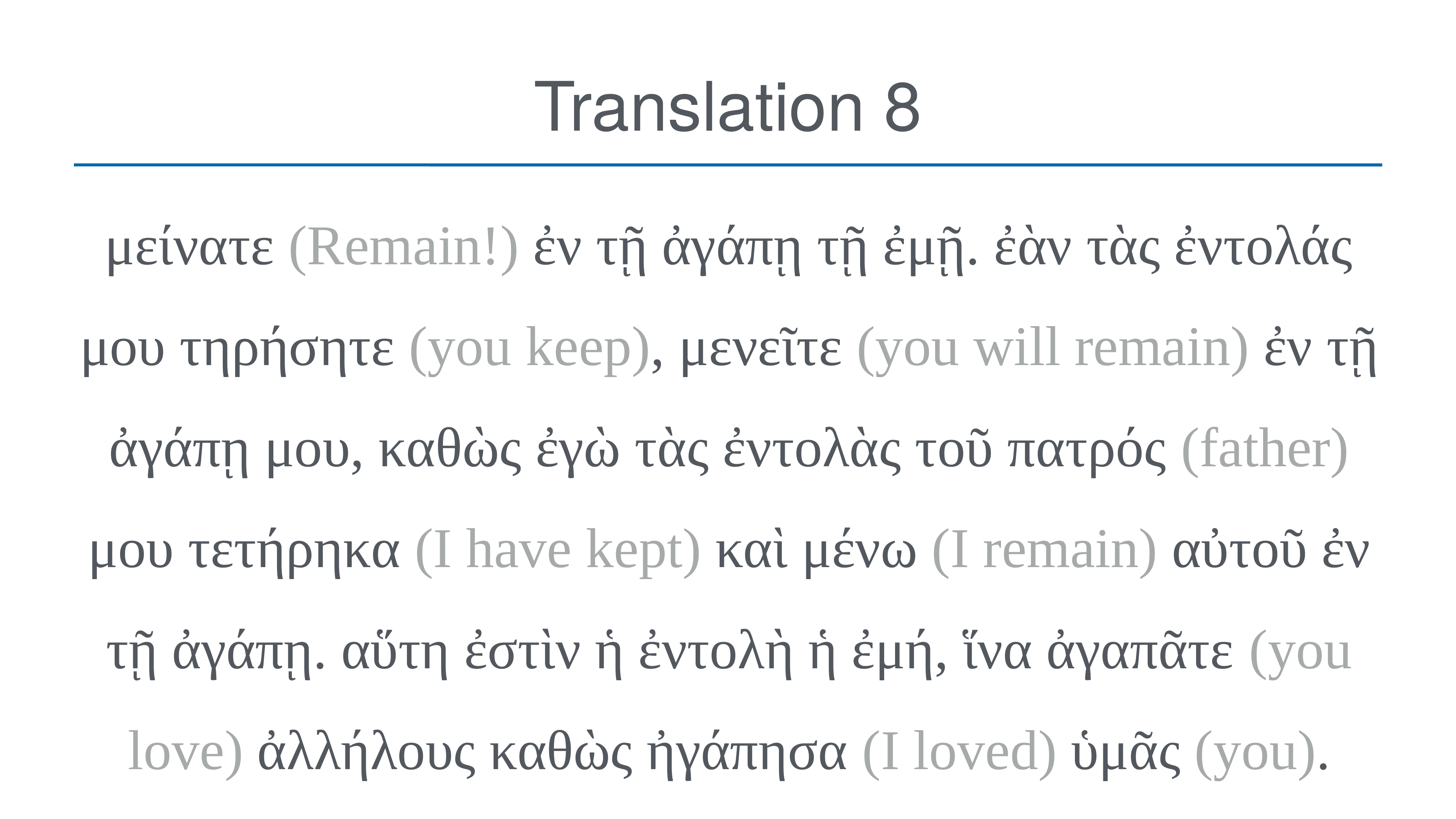

# Translation 8
μείνατε (Remain!) ἐν τῇ ἀγάπῃ τῇ ἐμῇ. ἐὰν τὰς ἐντολάς μου τηρήσητε (you keep), μενεῖτε (you will remain) ἐν τῇ ἀγάπῃ μου, καθὼς ἐγὼ τὰς ἐντολὰς τοῦ πατρός (father) μου τετήρηκα (I have kept) καὶ μένω (I remain) αὐτοῦ ἐν τῇ ἀγάπῃ. αὕτη ἐστὶν ἡ ἐντολὴ ἡ ἐμή, ἵνα ἀγαπᾶτε (you love) ἀλλήλους καθὼς ἠγάπησα (I loved) ὑμᾶς (you).